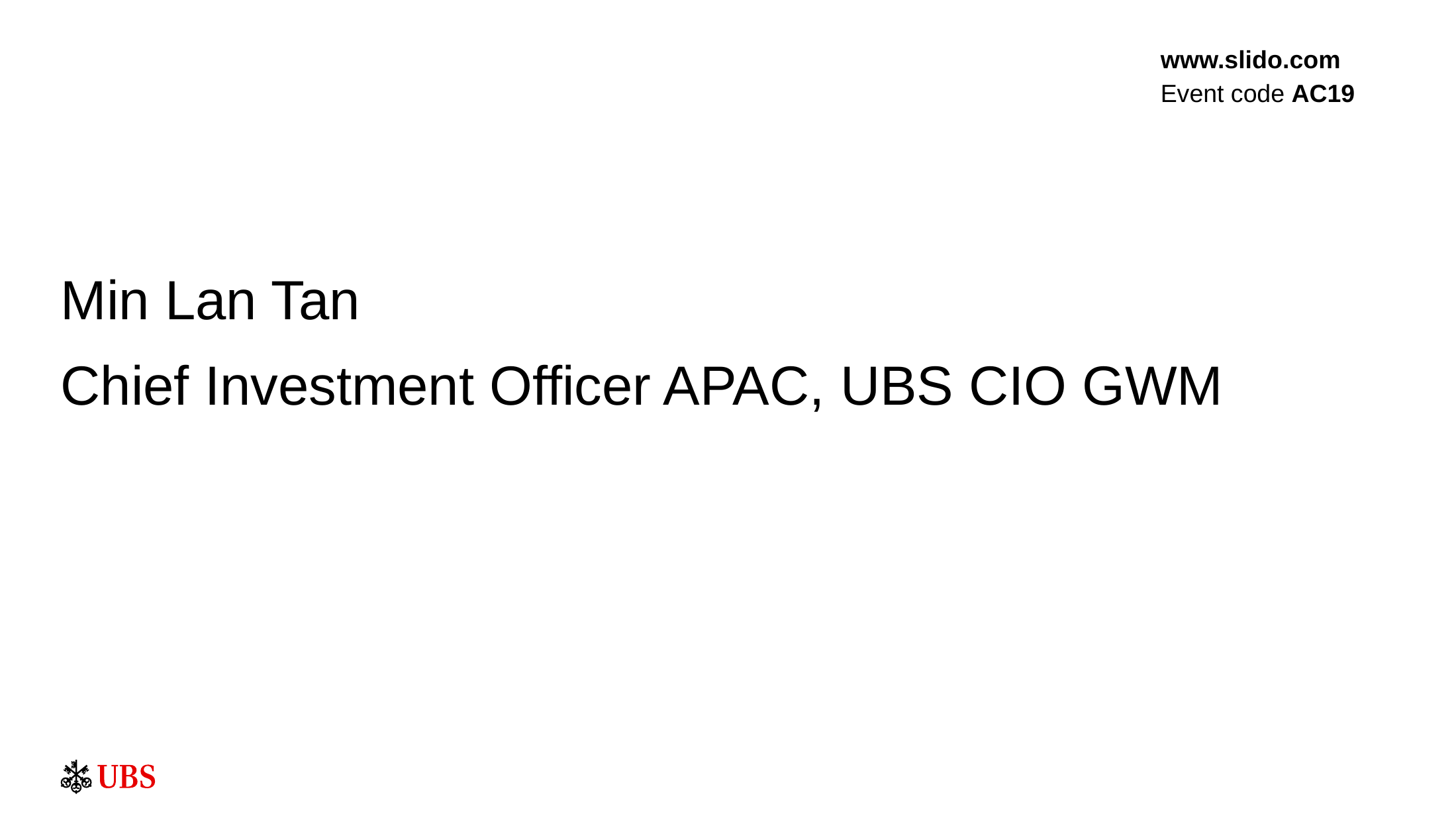

www.slido.com
Event code AC19
Min Lan Tan
Chief Investment Officer APAC, UBS CIO GWM